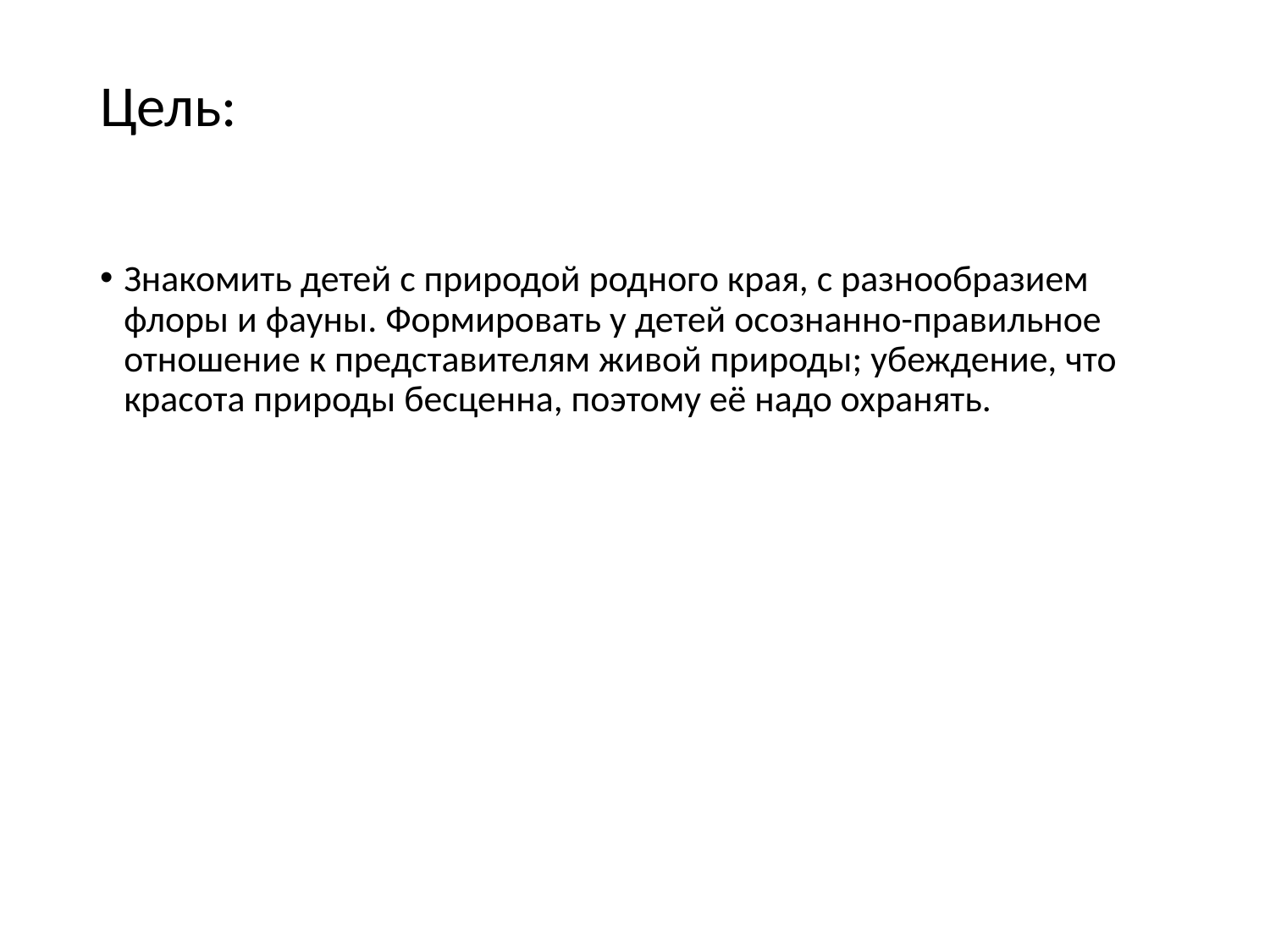

# Цель:
Знакомить детей с природой родного края, с разнообразием флоры и фауны. Формировать у детей осознанно-правильное отношение к представителям живой природы; убеждение, что красота природы бесценна, поэтому её надо охранять.